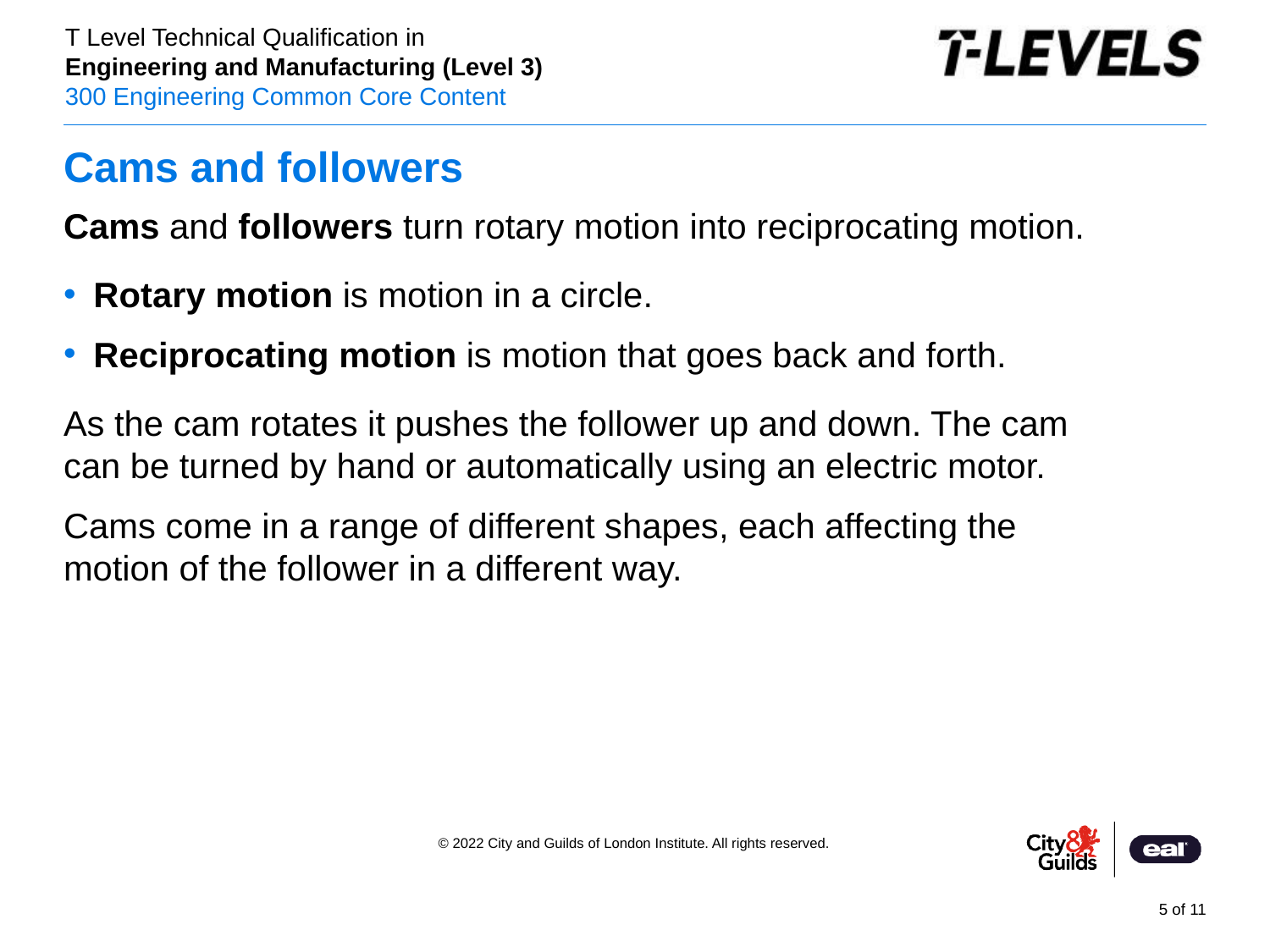

# Cams and followers
Cams and followers turn rotary motion into reciprocating motion.
Rotary motion is motion in a circle.
Reciprocating motion is motion that goes back and forth.
As the cam rotates it pushes the follower up and down. The cam can be turned by hand or automatically using an electric motor.
Cams come in a range of different shapes, each affecting the motion of the follower in a different way.